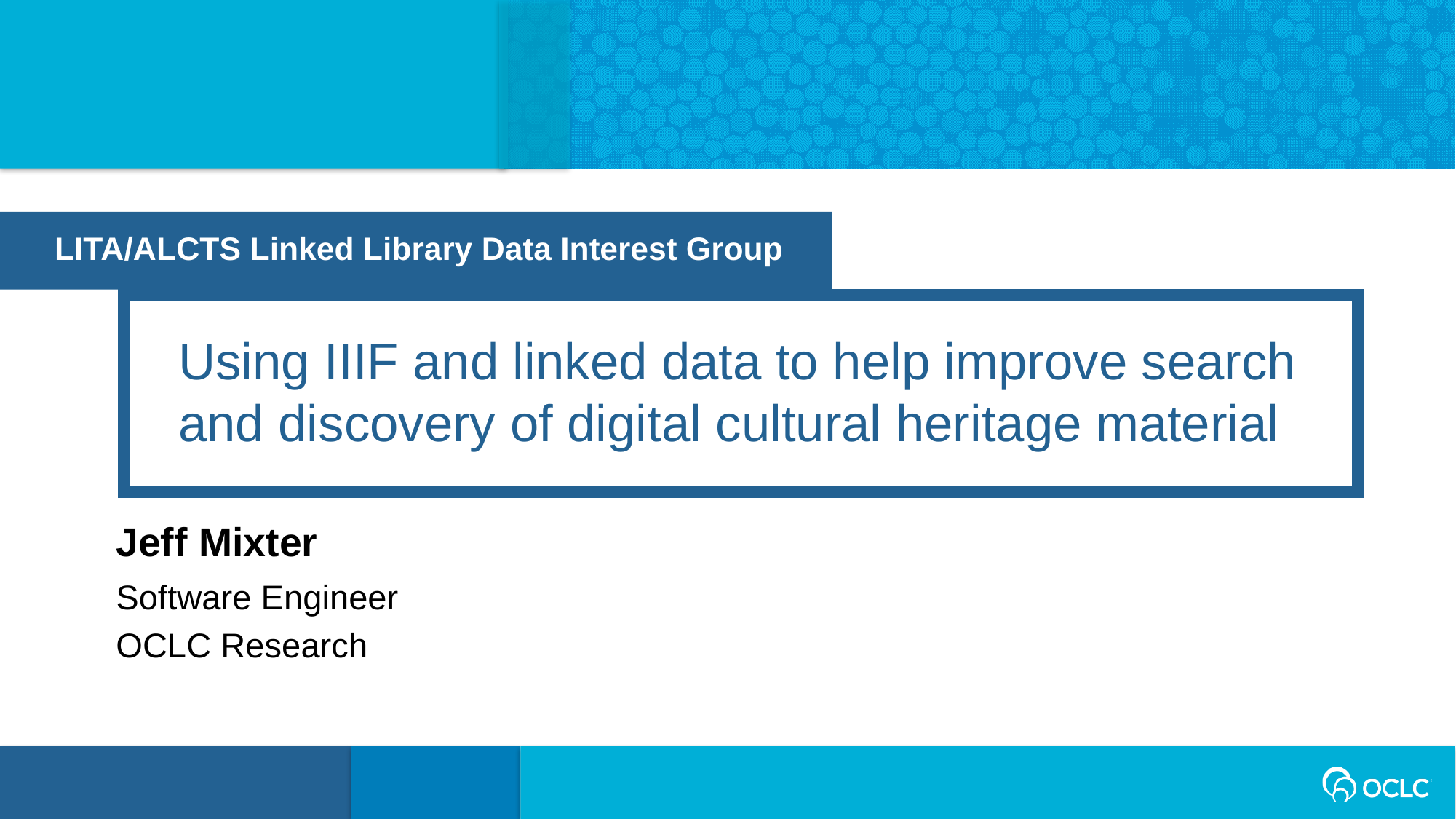

LITA/ALCTS Linked Library Data Interest Group
Using IIIF and linked data to help improve search and discovery of digital cultural heritage material
Jeff Mixter
Software Engineer
OCLC Research